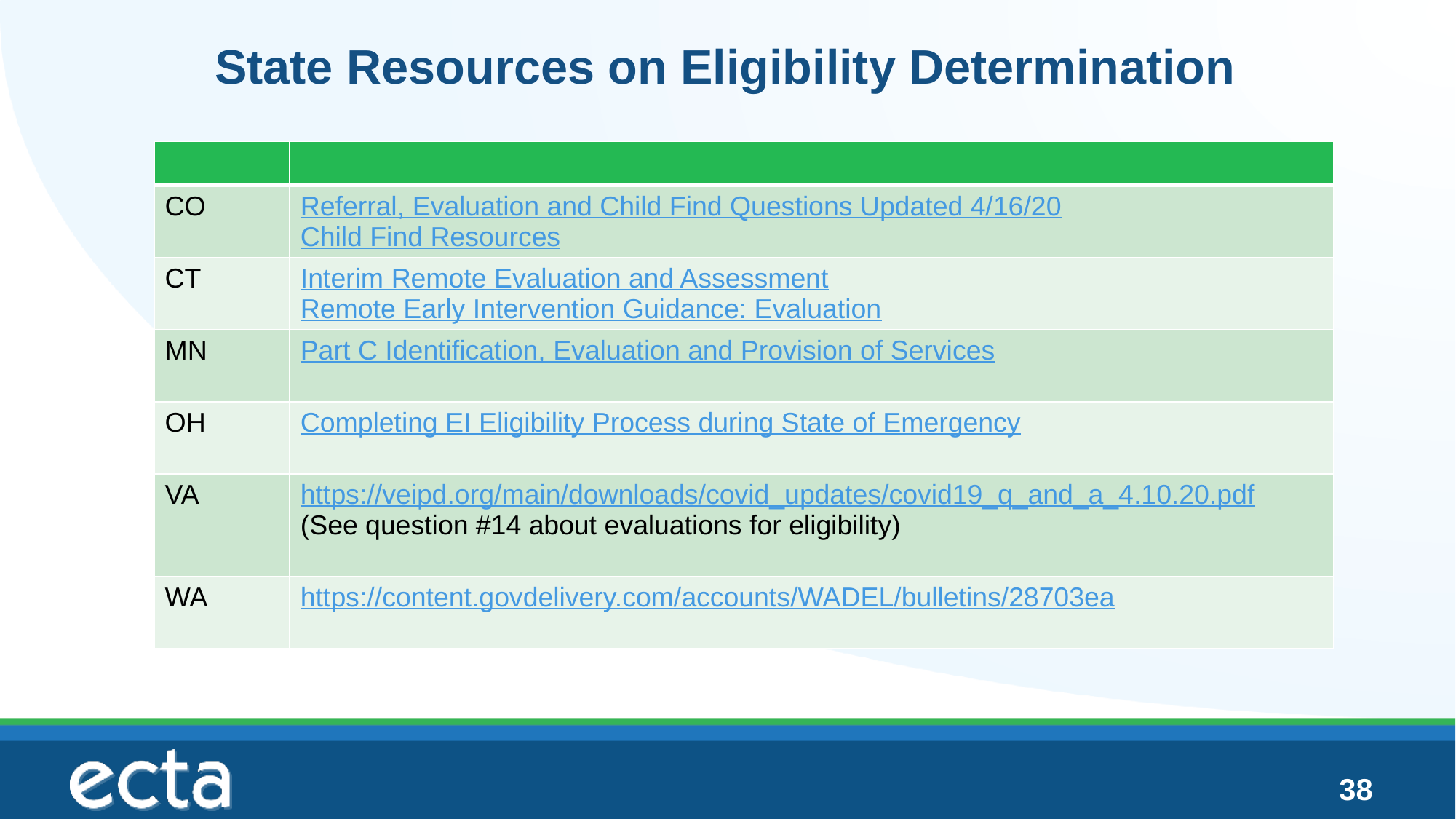

# State Resources on Eligibility Determination
|  |  |
| --- | --- |
| CO | Referral, Evaluation and Child Find Questions Updated 4/16/20 Child Find Resources |
| CT | Interim Remote Evaluation and Assessment Remote Early Intervention Guidance: Evaluation |
| MN | Part C Identification, Evaluation and Provision of Services |
| OH | Completing EI Eligibility Process during State of Emergency |
| VA | https://veipd.org/main/downloads/covid\_updates/covid19\_q\_and\_a\_4.10.20.pdf (See question #14 about evaluations for eligibility) |
| WA | https://content.govdelivery.com/accounts/WADEL/bulletins/28703ea |
38